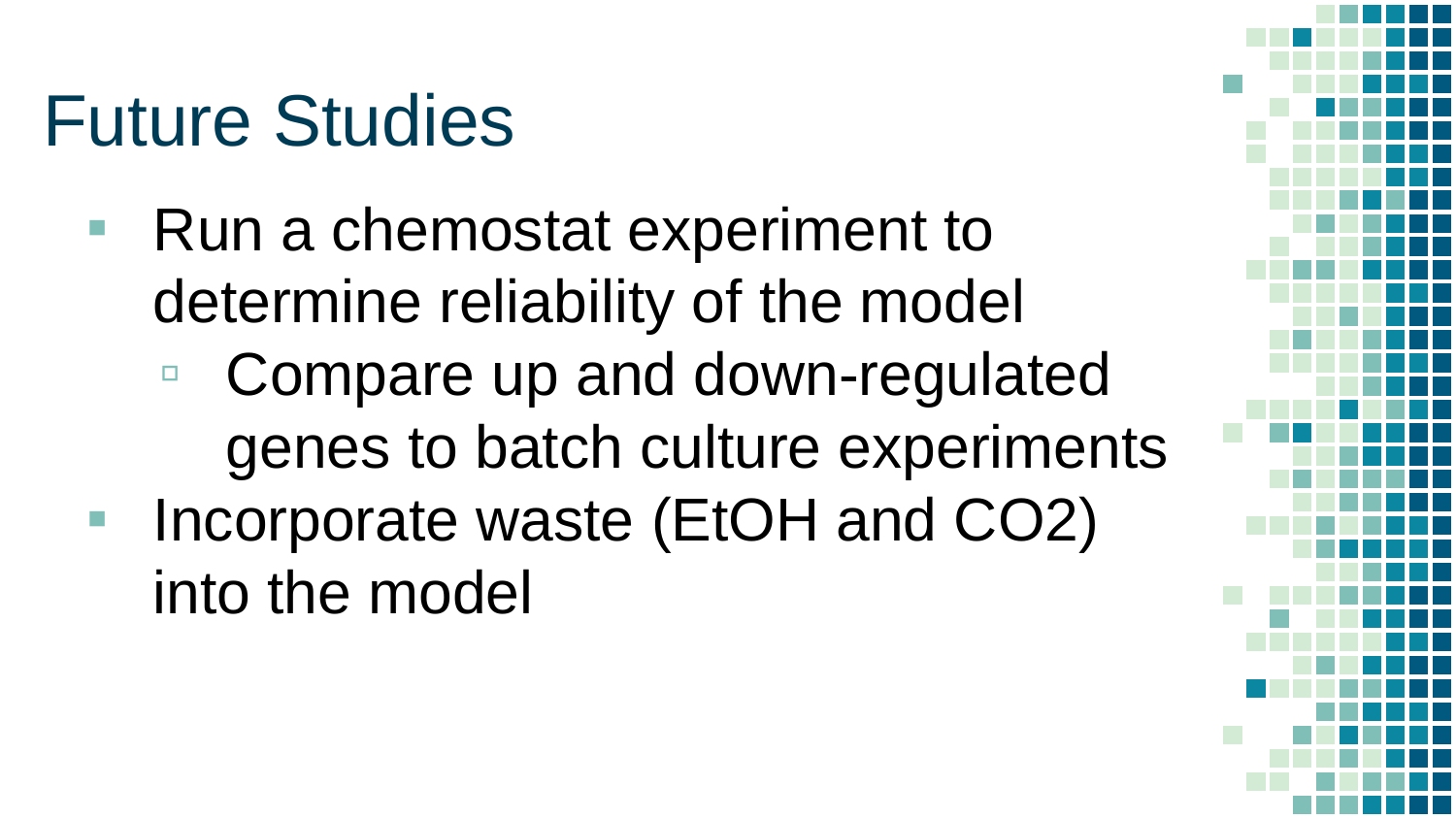

# Future Studies
Run a chemostat experiment to determine reliability of the model
Compare up and down-regulated genes to batch culture experiments
Incorporate waste (EtOH and CO2) into the model